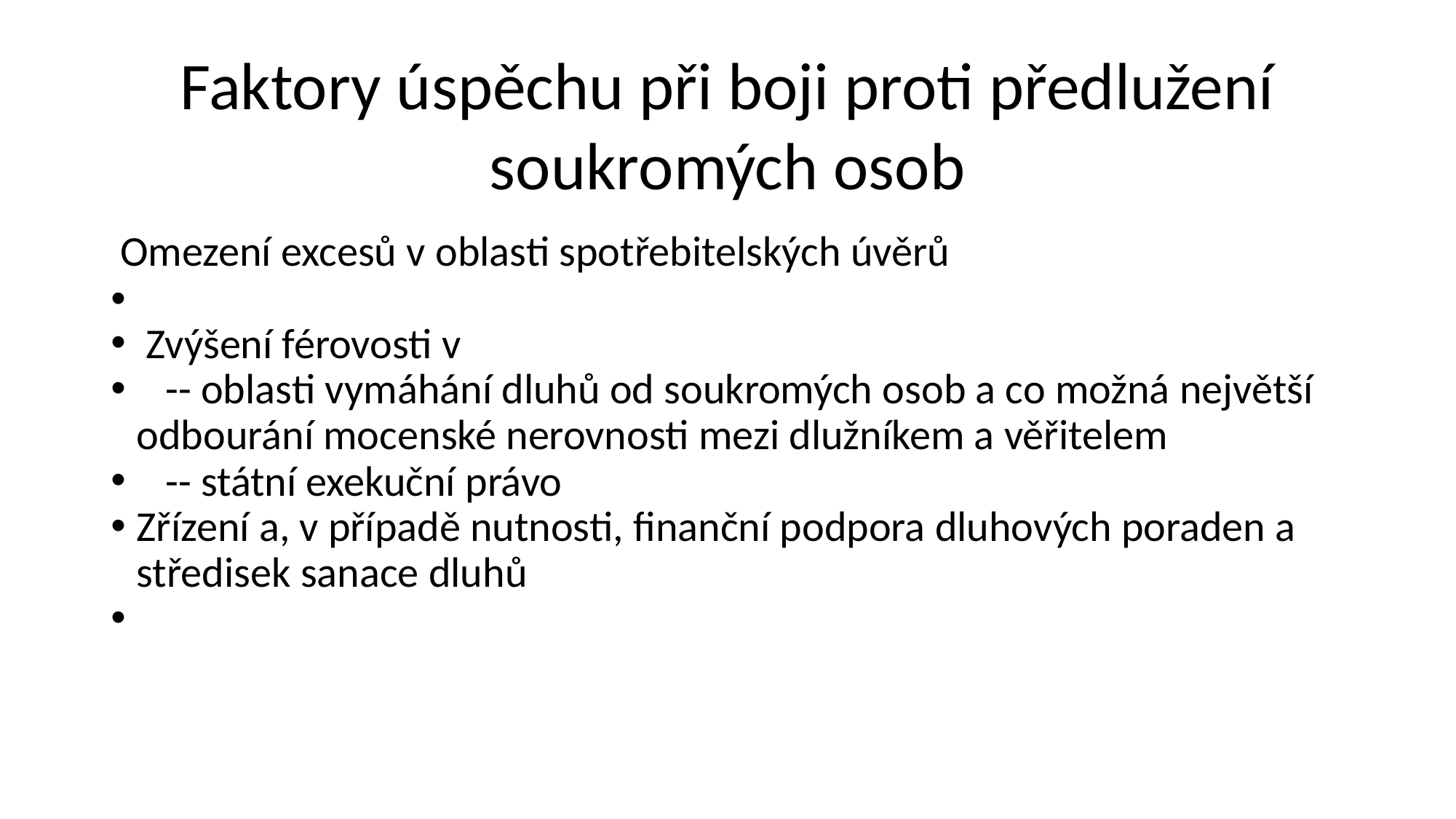

Faktory úspěchu při boji proti předlužení soukromých osob
 Omezení excesů v oblasti spotřebitelských úvěrů

 Zvýšení férovosti v
   -- oblasti vymáhání dluhů od soukromých osob a co možná největší odbourání mocenské nerovnosti mezi dlužníkem a věřitelem
   -- státní exekuční právo
Zřízení a, v případě nutnosti, finanční podpora dluhových poraden a středisek sanace dluhů